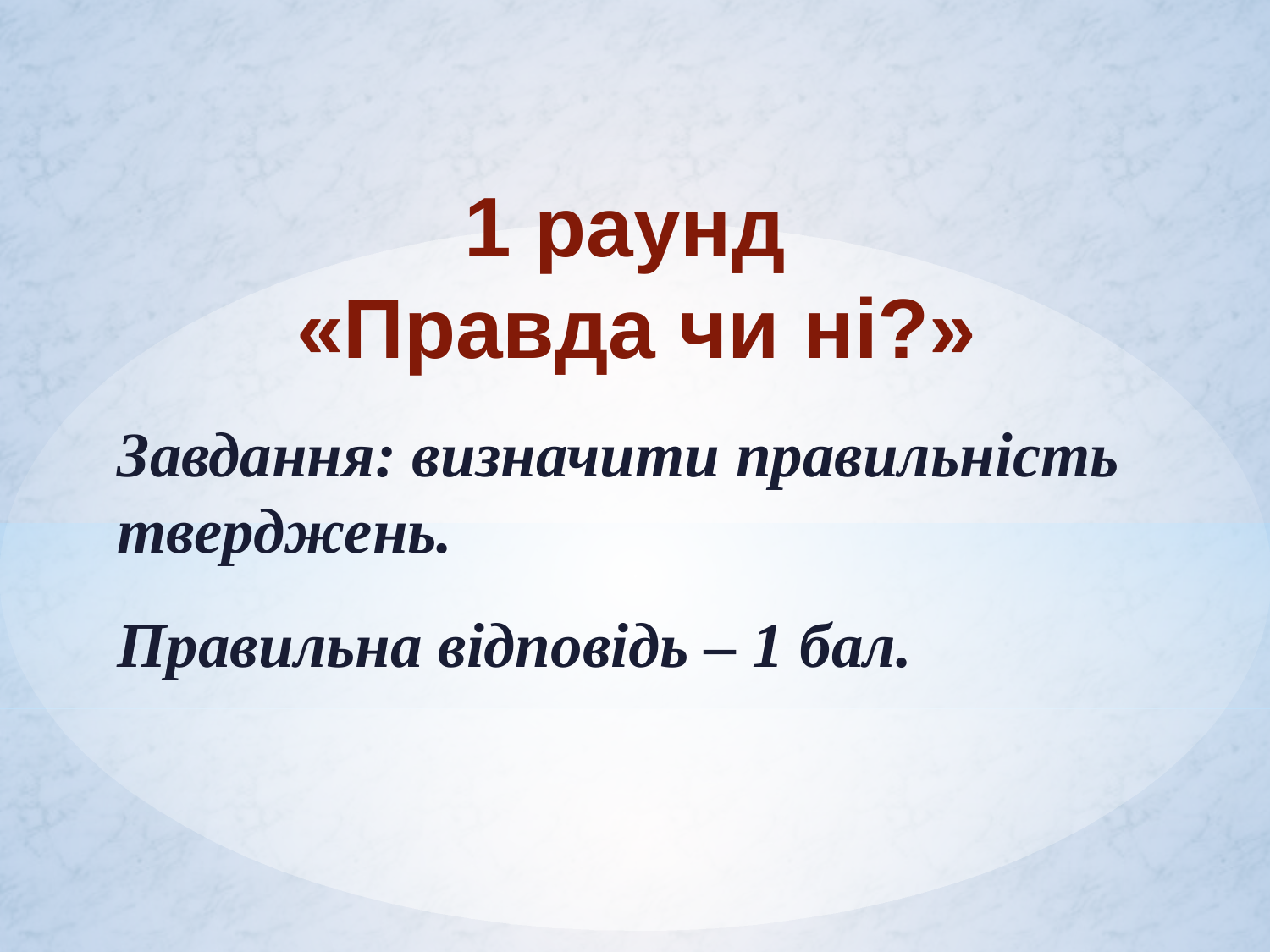

1 раунд
 «Правда чи ні?»

Завдання: визначити правильність тверджень.
Правильна відповідь – 1 бал.